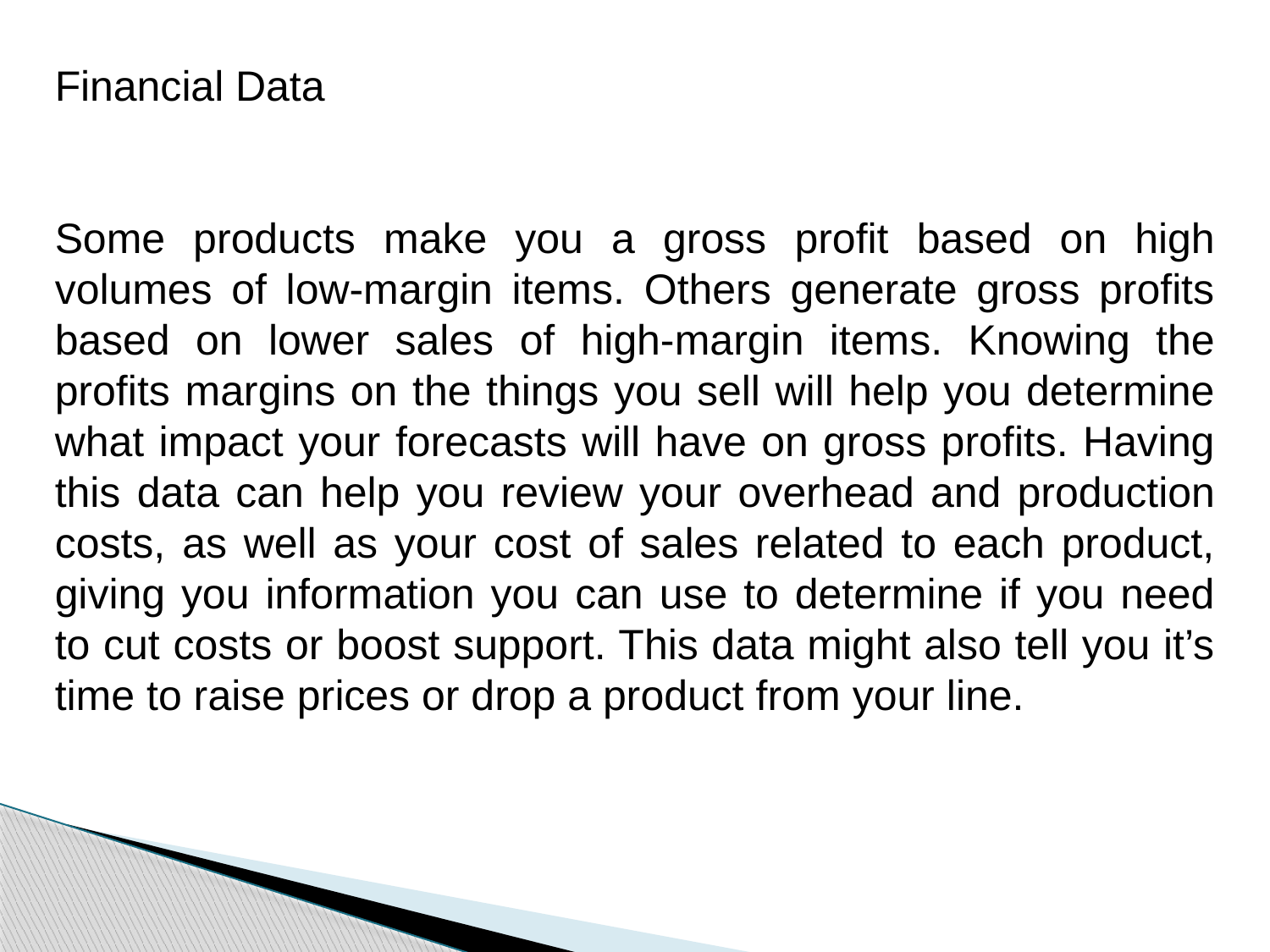

Financial Data

Some products make you a gross profit based on high volumes of low-margin items. Others generate gross profits based on lower sales of high-margin items. Knowing the profits margins on the things you sell will help you determine what impact your forecasts will have on gross profits. Having this data can help you review your overhead and production costs, as well as your cost of sales related to each product, giving you information you can use to determine if you need to cut costs or boost support. This data might also tell you it’s time to raise prices or drop a product from your line.